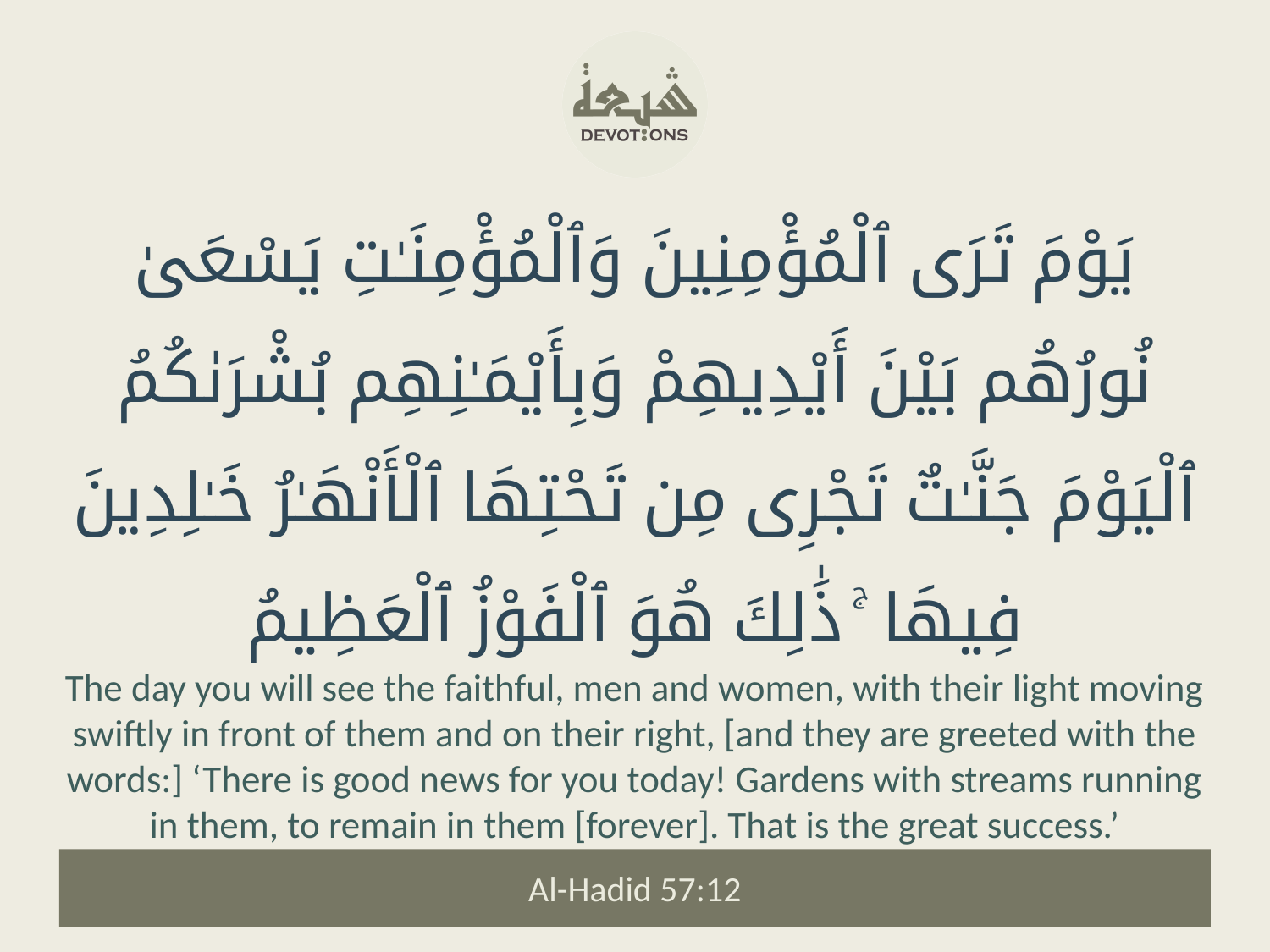

يَوْمَ تَرَى ٱلْمُؤْمِنِينَ وَٱلْمُؤْمِنَـٰتِ يَسْعَىٰ نُورُهُم بَيْنَ أَيْدِيهِمْ وَبِأَيْمَـٰنِهِم بُشْرَىٰكُمُ ٱلْيَوْمَ جَنَّـٰتٌ تَجْرِى مِن تَحْتِهَا ٱلْأَنْهَـٰرُ خَـٰلِدِينَ فِيهَا ۚ ذَٰلِكَ هُوَ ٱلْفَوْزُ ٱلْعَظِيمُ
The day you will see the faithful, men and women, with their light moving swiftly in front of them and on their right, [and they are greeted with the words:] ‘There is good news for you today! Gardens with streams running in them, to remain in them [forever]. That is the great success.’
Al-Hadid 57:12